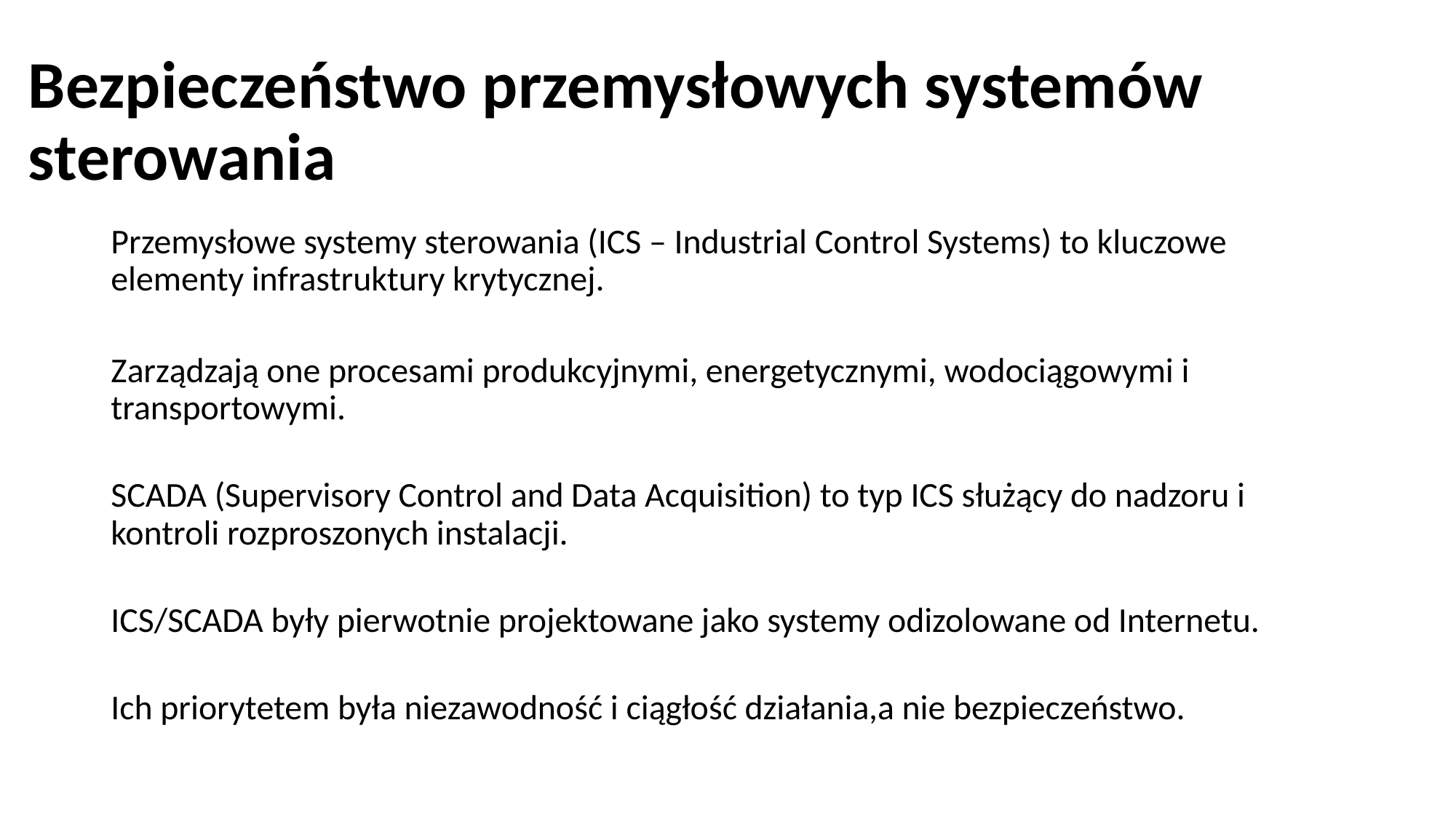

# Bezpieczeństwo przemysłowych systemów sterowania
Przemysłowe systemy sterowania (ICS – Industrial Control Systems) to kluczowe elementy infrastruktury krytycznej.
Zarządzają one procesami produkcyjnymi, energetycznymi, wodociągowymi i transportowymi.
SCADA (Supervisory Control and Data Acquisition) to typ ICS służący do nadzoru i kontroli rozproszonych instalacji.
ICS/SCADA były pierwotnie projektowane jako systemy odizolowane od Internetu.
Ich priorytetem była niezawodność i ciągłość działania,a nie bezpieczeństwo.